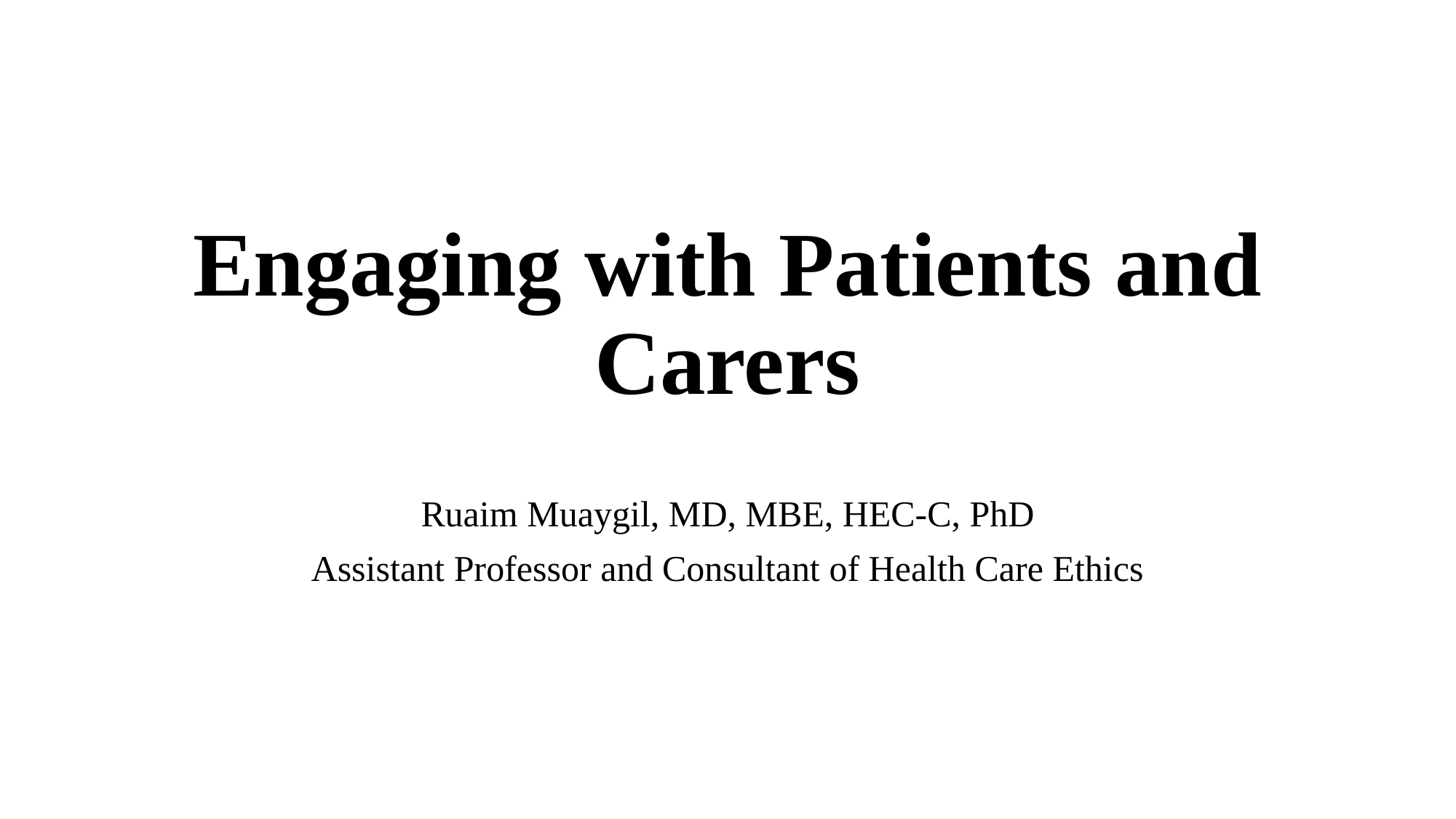

# Engaging with Patients and Carers
Ruaim Muaygil, MD, MBE, HEC-C, PhD
Assistant Professor and Consultant of Health Care Ethics